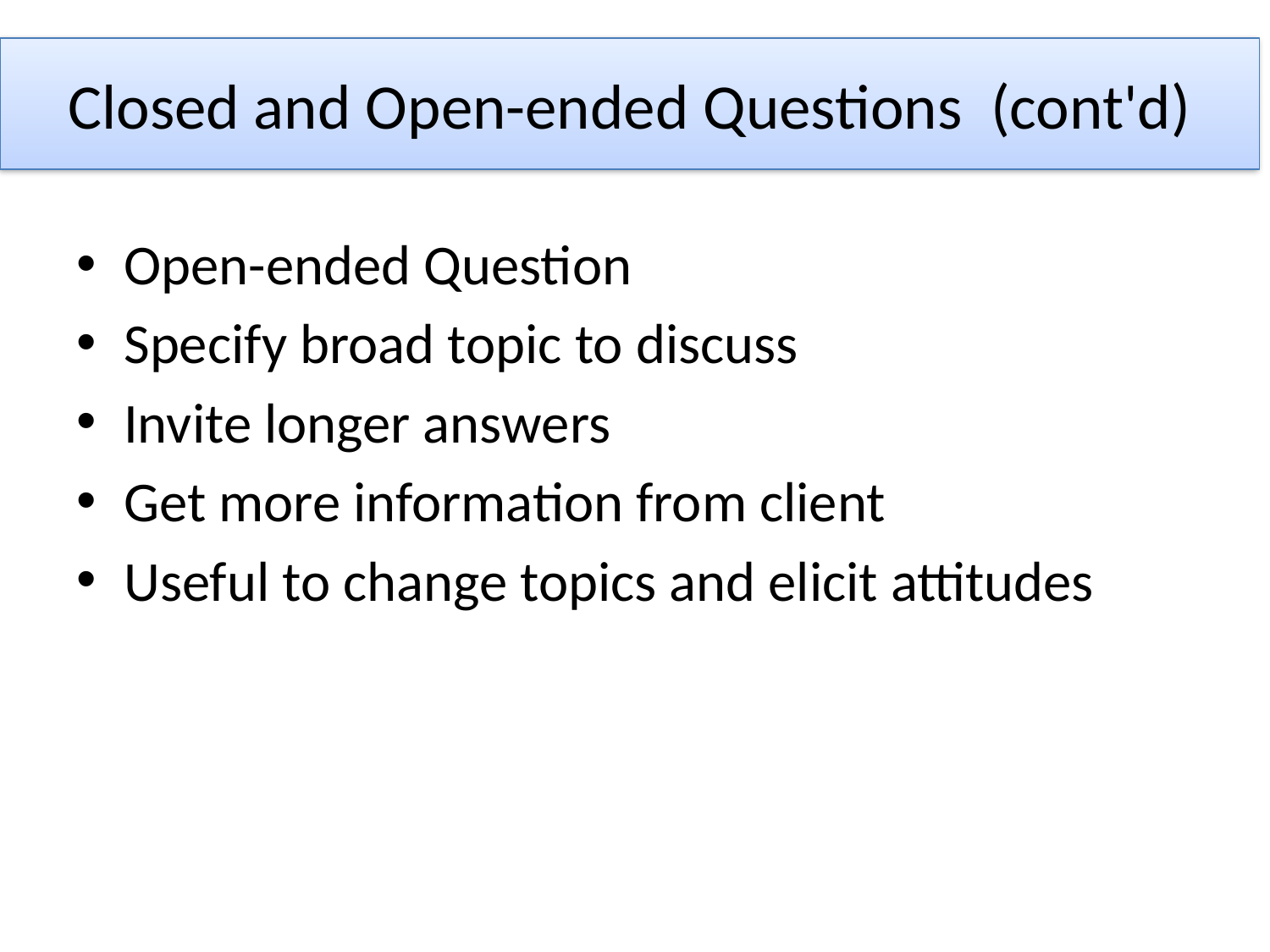

# Closed and Open-ended Questions  (cont'd)
Open-ended Question
Specify broad topic to discuss
Invite longer answers
Get more information from client
Useful to change topics and elicit attitudes